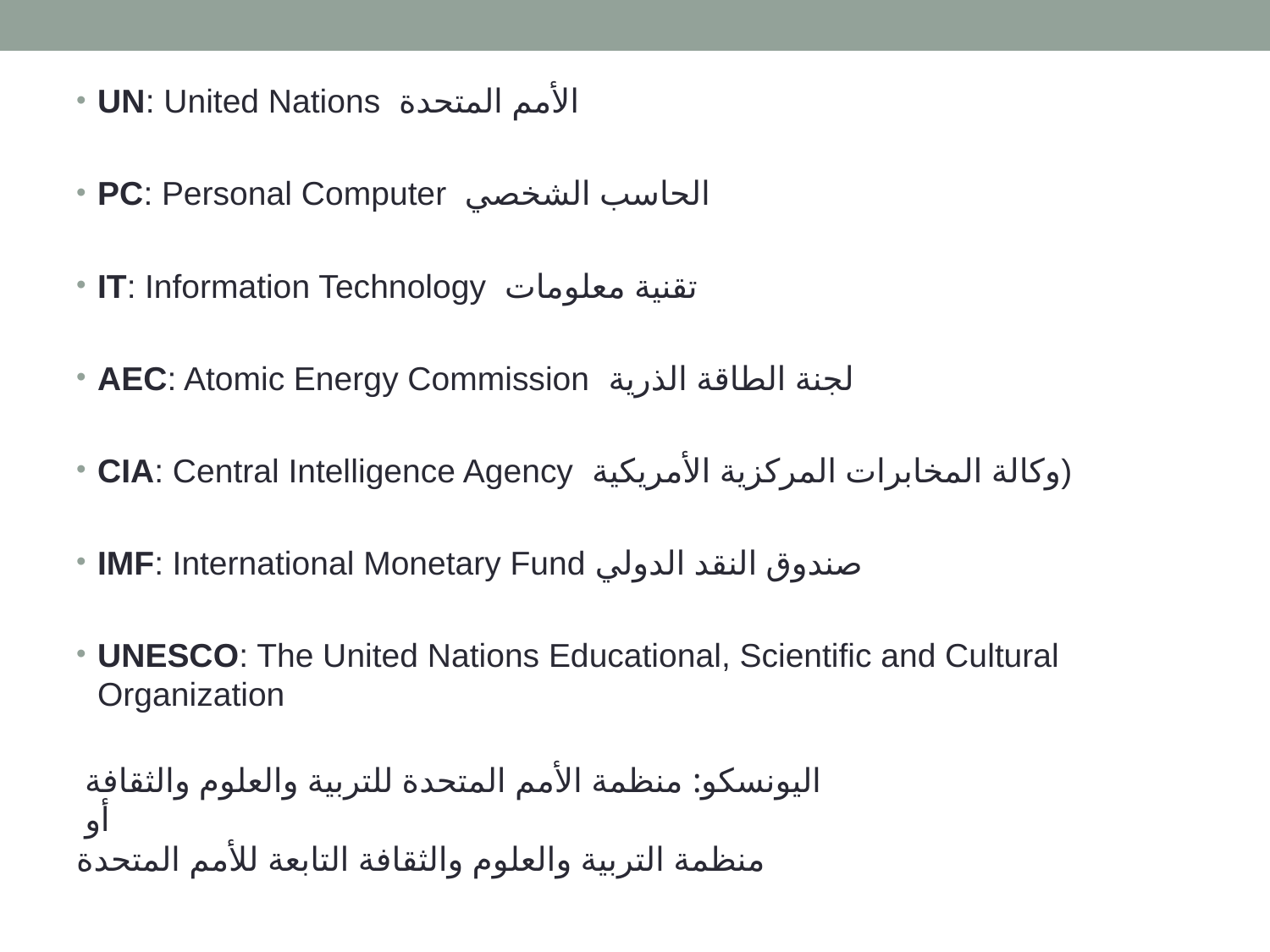

UN: United Nations  الأمم المتحدة

PC: Personal Computer  الحاسب الشخصي

IT: Information Technology  تقنية معلومات

AEC: Atomic Energy Commission  لجنة الطاقة الذرية

CIA: Central Intelligence Agency  وكالة المخابرات المركزية الأمريكية)

IMF: International Monetary Fund صندوق النقد الدولي

UNESCO: The United Nations Educational, Scientific and Cultural Organization
اليونسكو: منظمة الأمم المتحدة للتربية والعلوم والثقافة
أو
منظمة التربية والعلوم والثقافة التابعة للأمم المتحدة